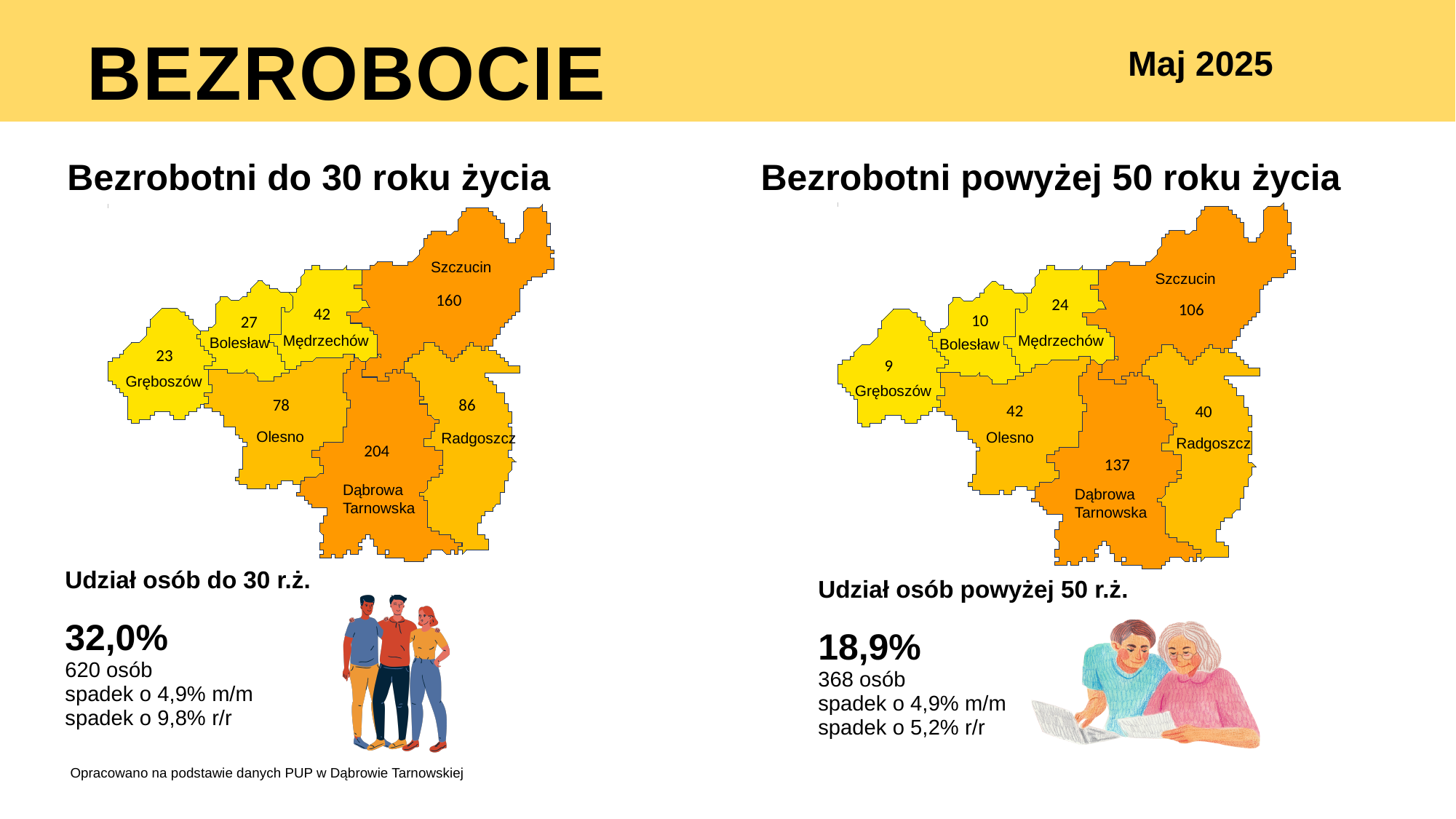

BEZROBOCIE
Maj 2025
Bezrobotni powyżej 50 roku życia
Bezrobotni do 30 roku życia
c

24
106
10

9

42
40
137
c

160
42
27

23

78
86
204
Szczucin
Szczucin
Mędrzechów
Mędrzechów
Bolesław
Bolesław
Gręboszów
Gręboszów
Olesno
Olesno
Radgoszcz
Radgoszcz
Dąbrowa
Tarnowska
Dąbrowa
Tarnowska
| Udział osób do 30 r.ż. |
| --- |
| 32,0% 620 osób spadek o 4,9% m/m spadek o 9,8% r/r |
|  |
|  |
|  |
| Udział osób powyżej 50 r.ż. |
| --- |
| 18,9% 368 osób spadek o 4,9% m/m spadek o 5,2% r/r |
|  |
|  |
|  |

Opracowano na podstawie danych PUP w Dąbrowie Tarnowskiej